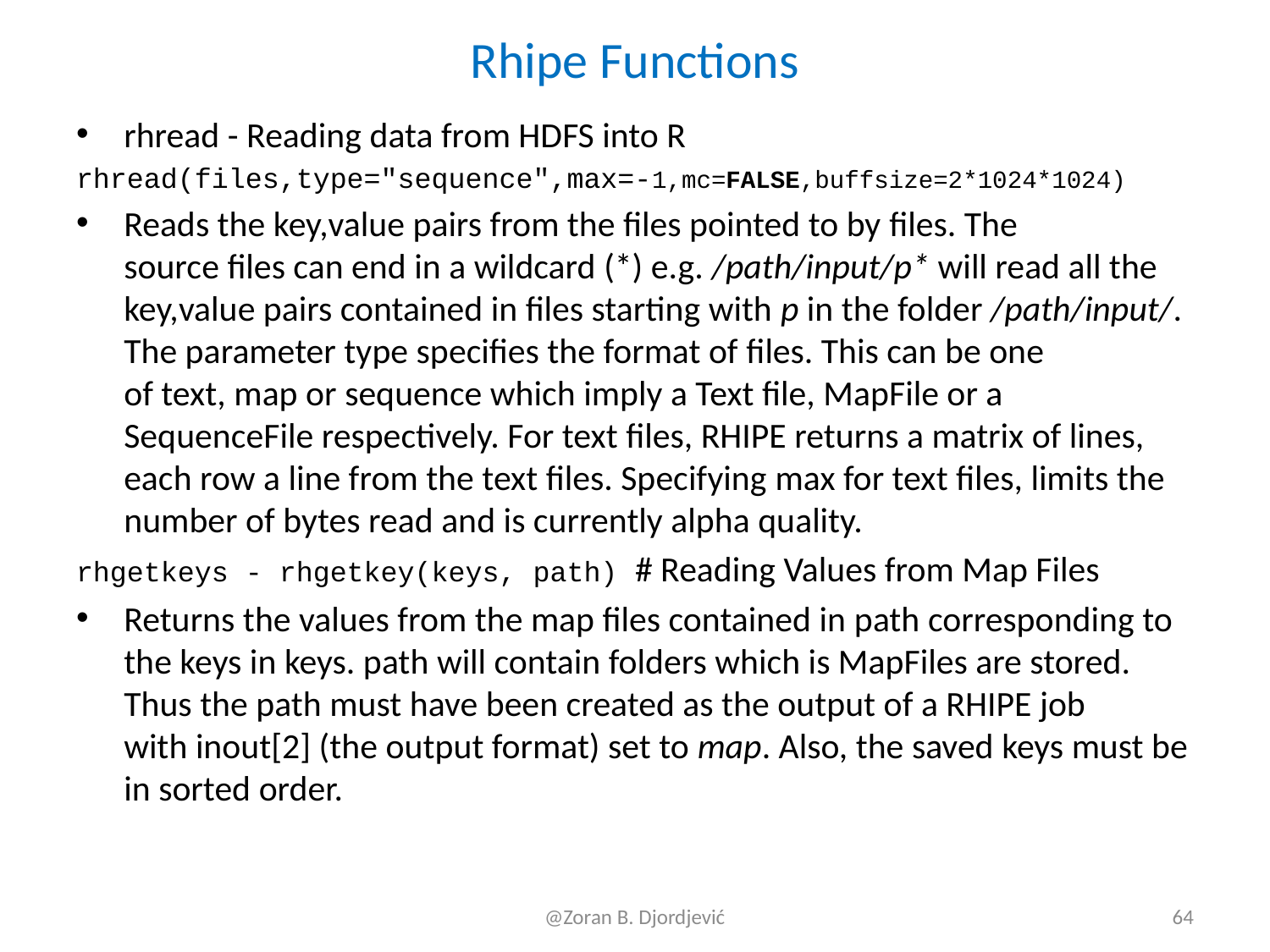

# Rhipe Functions
rhread - Reading data from HDFS into R
rhread(files,type="sequence",max=-1,mc=FALSE,buffsize=2*1024*1024)
Reads the key,value pairs from the files pointed to by files. The source files can end in a wildcard (*) e.g. /path/input/p* will read all the key,value pairs contained in files starting with p in the folder /path/input/. The parameter type specifies the format of files. This can be one of text, map or sequence which imply a Text file, MapFile or a SequenceFile respectively. For text files, RHIPE returns a matrix of lines, each row a line from the text files. Specifying max for text files, limits the number of bytes read and is currently alpha quality.
rhgetkeys - rhgetkey(keys, path) # Reading Values from Map Files
Returns the values from the map files contained in path corresponding to the keys in keys. path will contain folders which is MapFiles are stored. Thus the path must have been created as the output of a RHIPE job with inout[2] (the output format) set to map. Also, the saved keys must be in sorted order.

@Zoran B. Djordjević
64